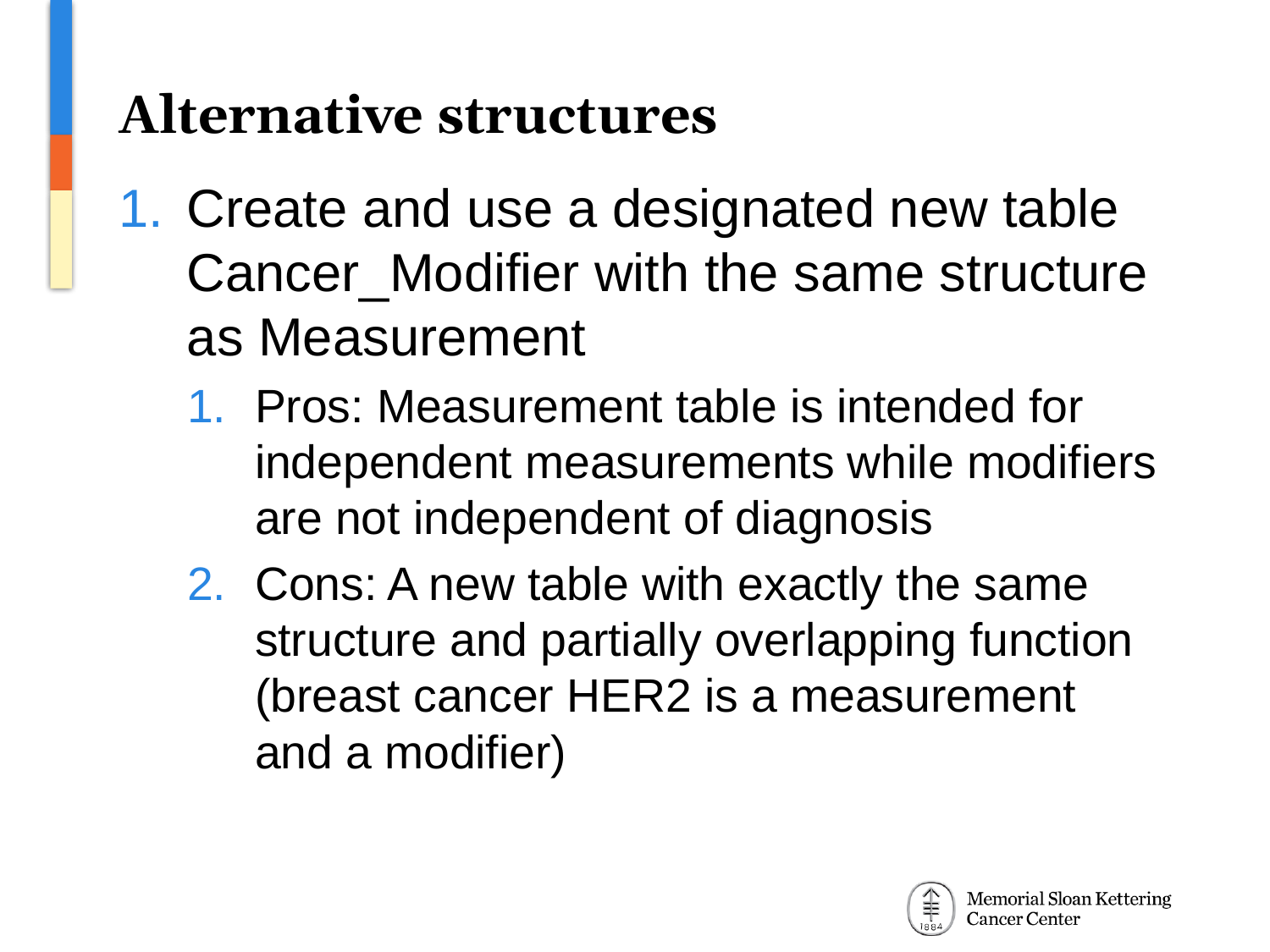

# Alternative structures
Create and use a designated new table Cancer_Modifier with the same structure as Measurement
Pros: Measurement table is intended for independent measurements while modifiers are not independent of diagnosis
Cons: A new table with exactly the same structure and partially overlapping function (breast cancer HER2 is a measurement and a modifier)